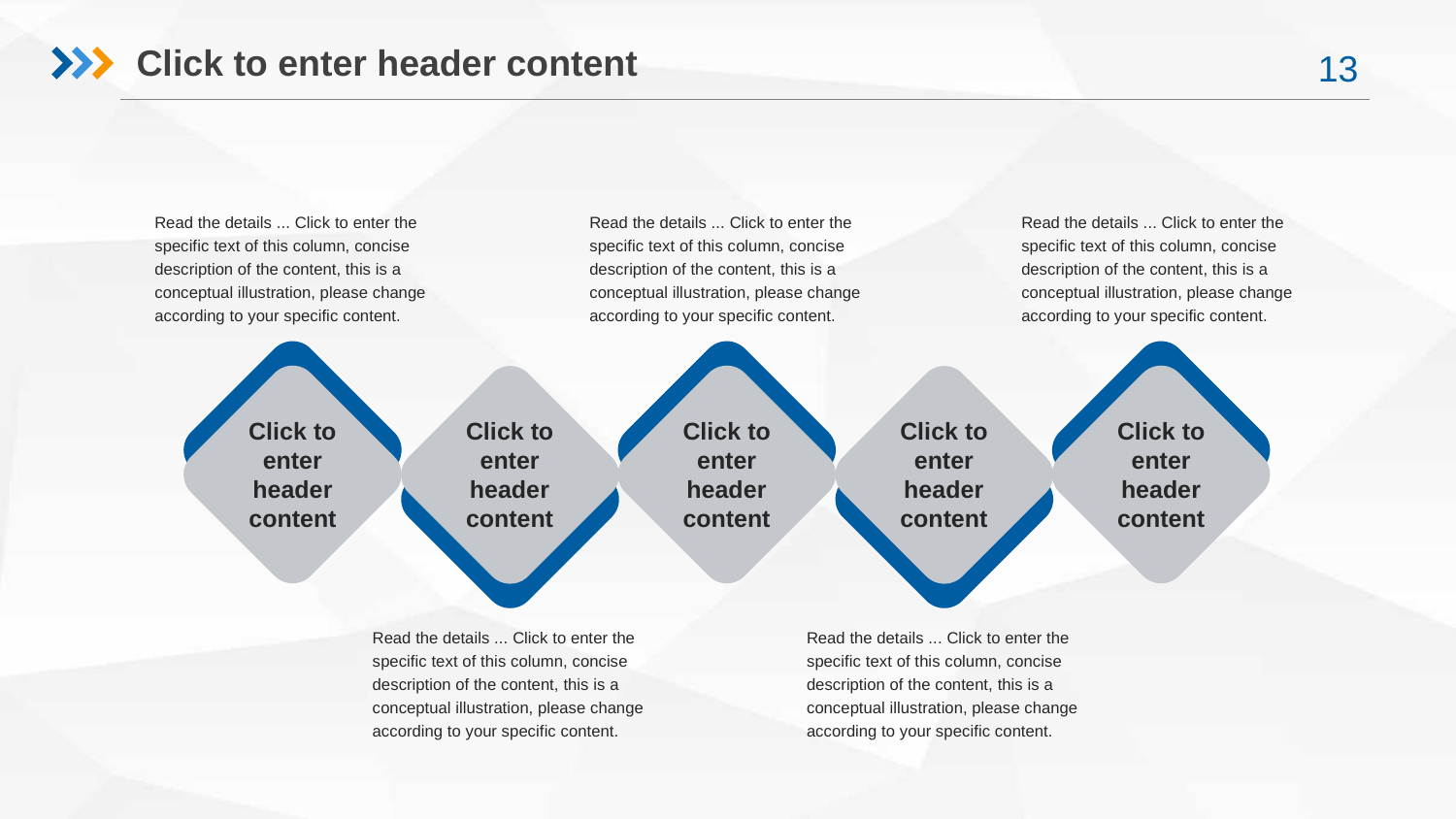

Click to enter header content
Read the details ... Click to enter the specific text of this column, concise description of the content, this is a conceptual illustration, please change according to your specific content.
Read the details ... Click to enter the specific text of this column, concise description of the content, this is a conceptual illustration, please change according to your specific content.
Read the details ... Click to enter the specific text of this column, concise description of the content, this is a conceptual illustration, please change according to your specific content.

Click to enter header content
Click to enter header content
Click to enter header content
Click to enter header content
Click to enter header content
Read the details ... Click to enter the specific text of this column, concise description of the content, this is a conceptual illustration, please change according to your specific content.
Read the details ... Click to enter the specific text of this column, concise description of the content, this is a conceptual illustration, please change according to your specific content.